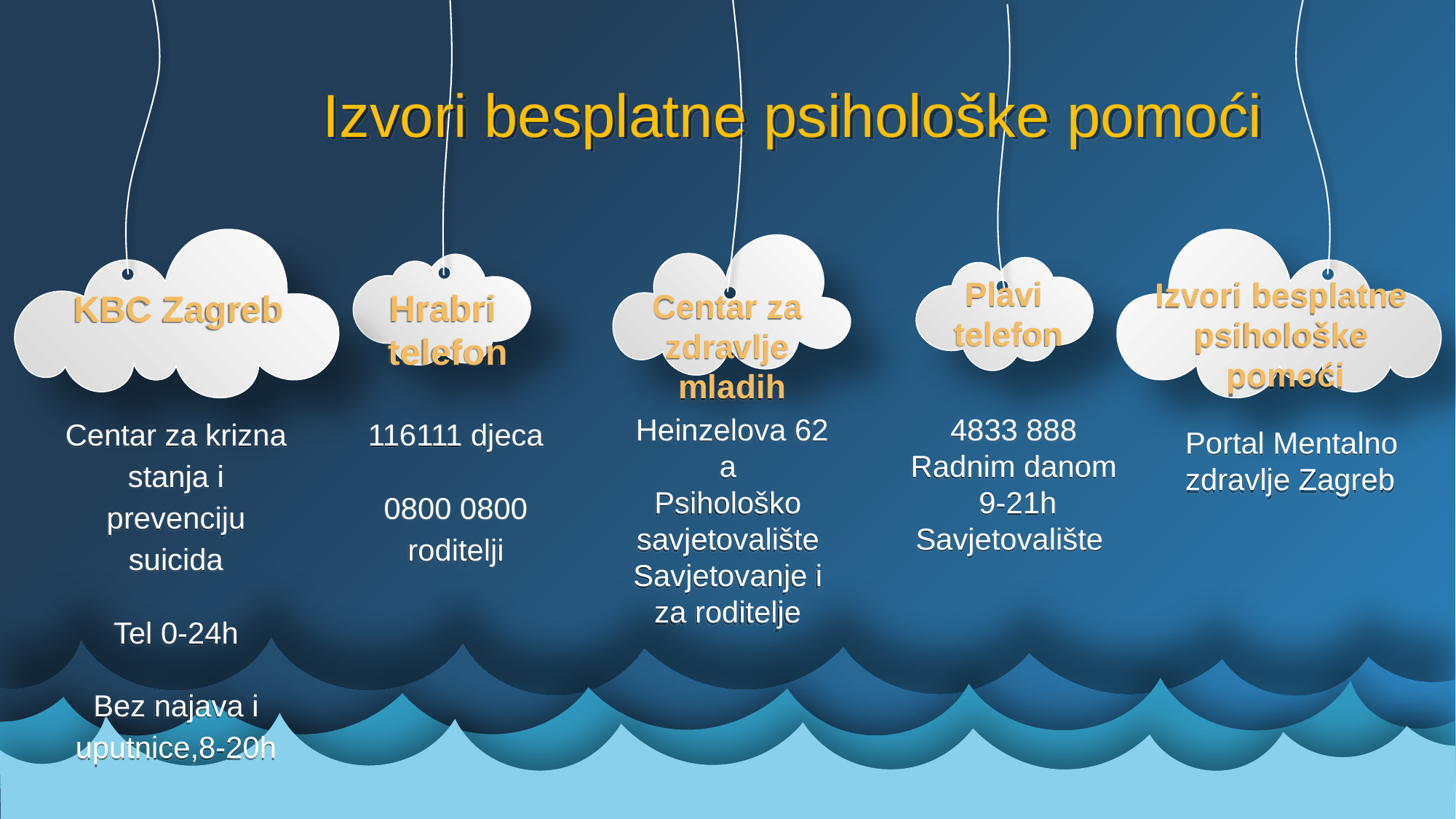

Izvori besplatne psihološke pomoći
Plavi ​
telefon​
Izvori besplatne psihološke
pomoći

Hrabri
telefon
Centar za
zdravlje
mladih
KBC Zagreb

Centar za krizna stanja i prevenciju suicida
Tel 0-24h
Bez najava i uputnice,8-20h
116111 djeca
0800 0800 roditelji
Heinzelova 62a
Psihološko
savjetovalište
Savjetovanje i za roditelje
4833 888​
Radnim danom 9-21​h
Savjetovalište ​
Portal Mentalno zdravlje Zagreb